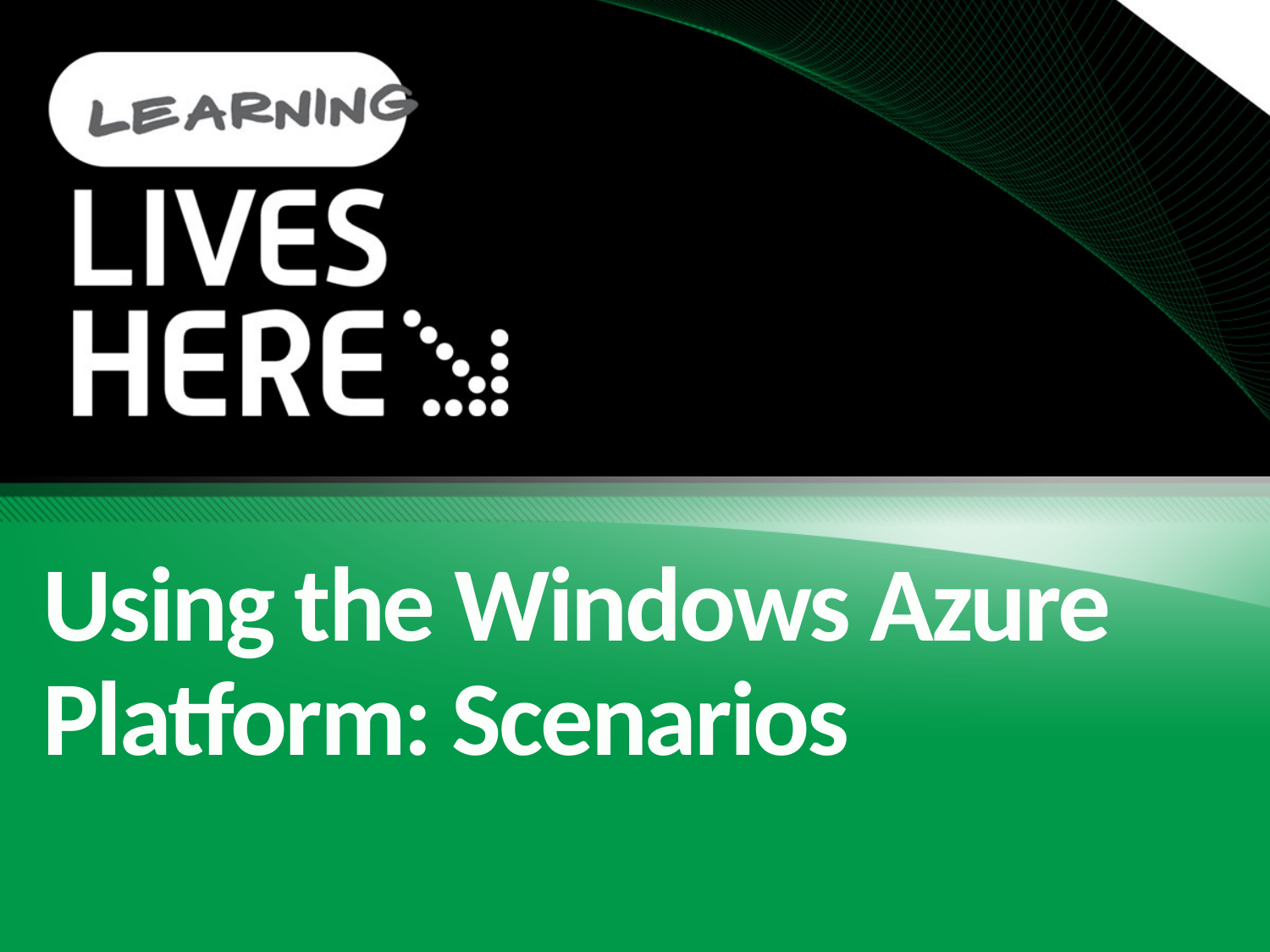

# Using the Windows Azure Platform: Scenarios